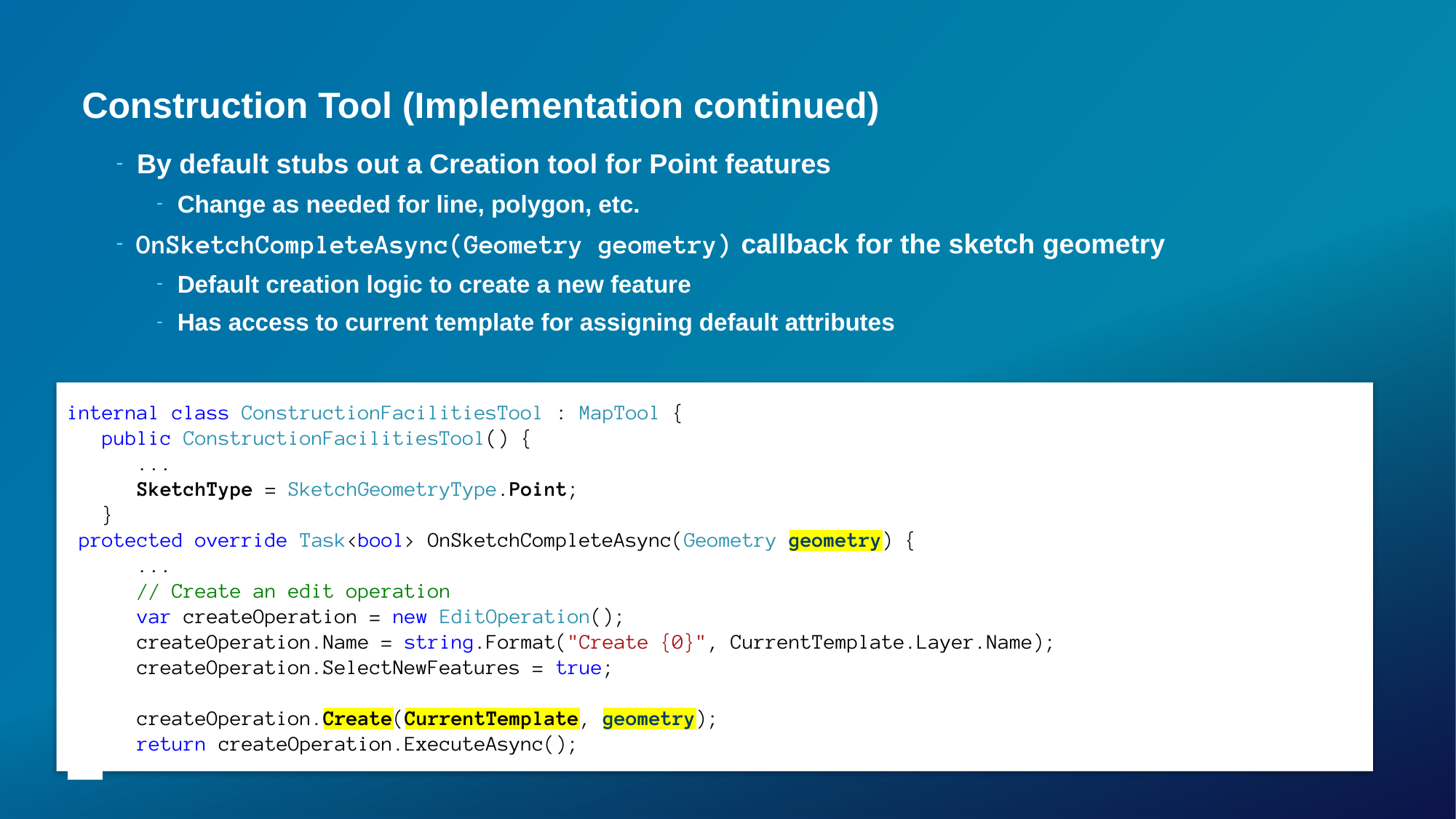

# Construction Tool (Implementation continued)
By default stubs out a Creation tool for Point features
Change as needed for line, polygon, etc.
OnSketchCompleteAsync(Geometry geometry) callback for the sketch geometry
Default creation logic to create a new feature
Has access to current template for assigning default attributes

internal class ConstructionFacilitiesTool : MapTool {
   public ConstructionFacilitiesTool() {
      ...
      SketchType = SketchGeometryType.Point;
   }
 protected override Task<bool> OnSketchCompleteAsync(Geometry geometry) {
      ...
      // Create an edit operation
      var createOperation = new EditOperation();
      createOperation.Name = string.Format("Create {0}", CurrentTemplate.Layer.Name);
      createOperation.SelectNewFeatures = true;

      createOperation.Create(CurrentTemplate, geometry);
      return createOperation.ExecuteAsync();